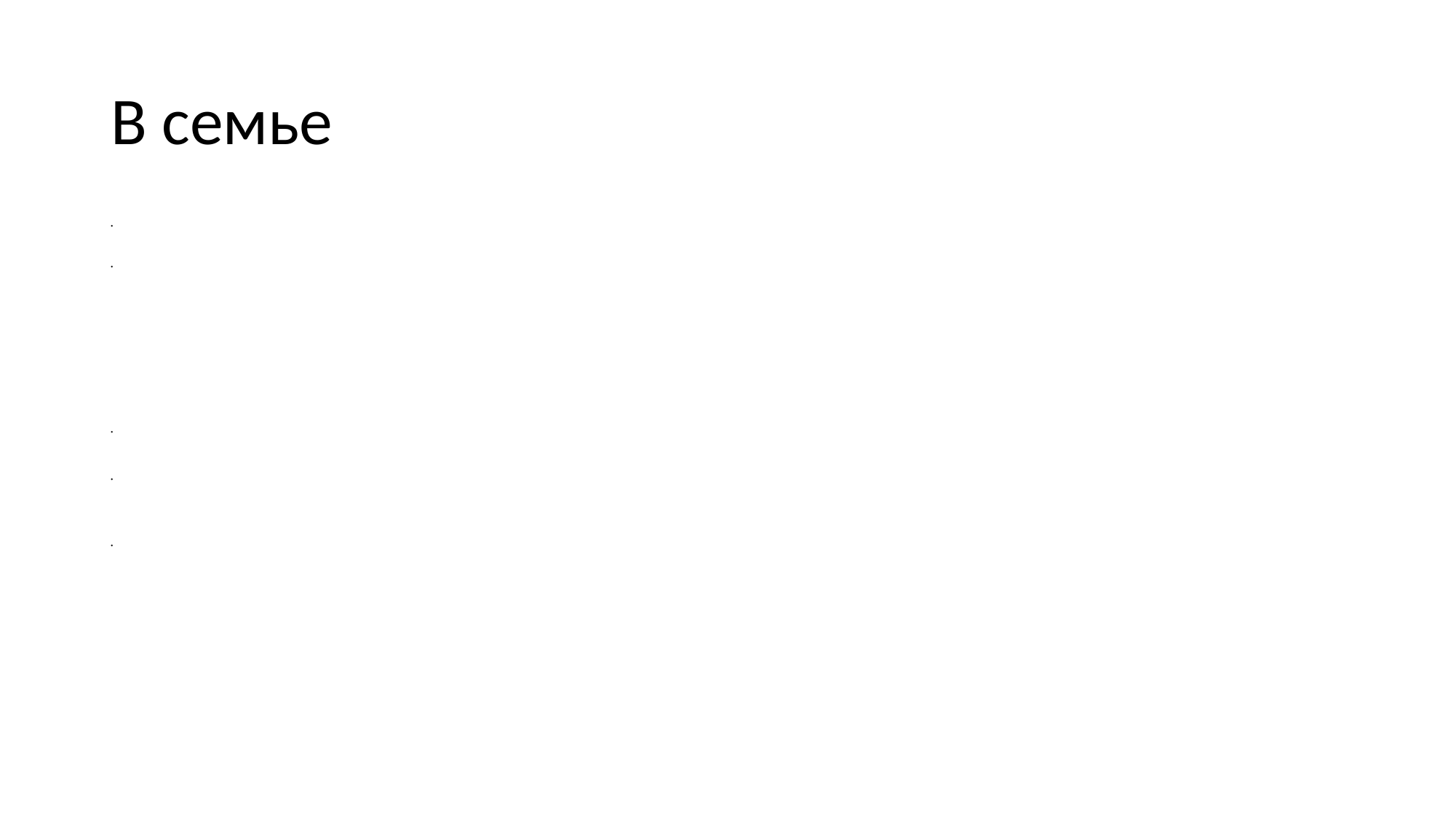

# В семье
Любовь
Пример близкого взрослого
Доверие
Открытость
Личностная вовлеченность